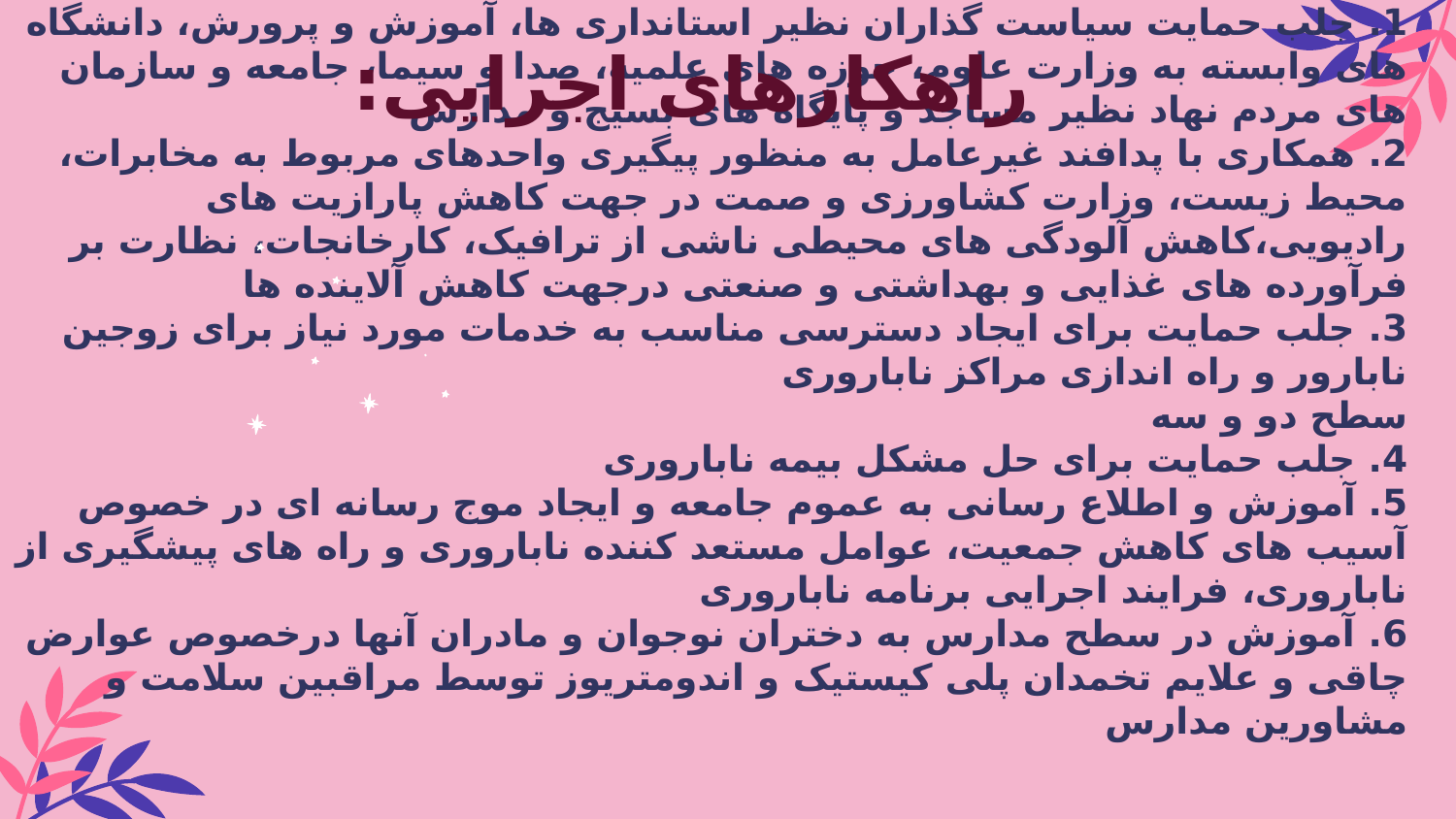

راهکارهای اجرایی:

# 1. جلب حمایت سیاست گذاران نظیر استانداری ها، آموزش و پرورش، دانشگاه های وابسته به وزارت علوم، حوزه های علمیه، صدا و سیما، جامعه و سازمان های مردم نهاد نظیر مساجد و پایگاه های بسیج و مدارس 2. همکاری با پدافند غیرعامل به منظور پیگیری واحدهای مربوط به مخابرات، محیط زیست، وزارت کشاورزی و صمت در جهت کاهش پارازیت های رادیویی،کاهش آلودگی های محیطی ناشی از ترافیک، کارخانجات، نظارت بر فرآورده های غذایی و بهداشتی و صنعتی درجهت کاهش آلاینده ها 3. جلب حمایت برای ایجاد دسترسی مناسب به خدمات مورد نیاز برای زوجین نابارور و راه اندازی مراکز ناباروری سطح دو و سه 4. جلب حمایت برای حل مشکل بیمه ناباروری 5. آموزش و اطلاع رسانی به عموم جامعه و ایجاد موج رسانه ای در خصوص آسیب های کاهش جمعیت، عوامل مستعد کننده ناباروری و راه های پیشگیری از ناباروری، فرایند اجرایی برنامه ناباروری 6. آموزش در سطح مدارس به دختران نوجوان و مادران آنها درخصوص عوارض چاقی و علایم تخمدان پلی کیستیک و اندومتریوز توسط مراقبین سلامت و مشاورین مدارس